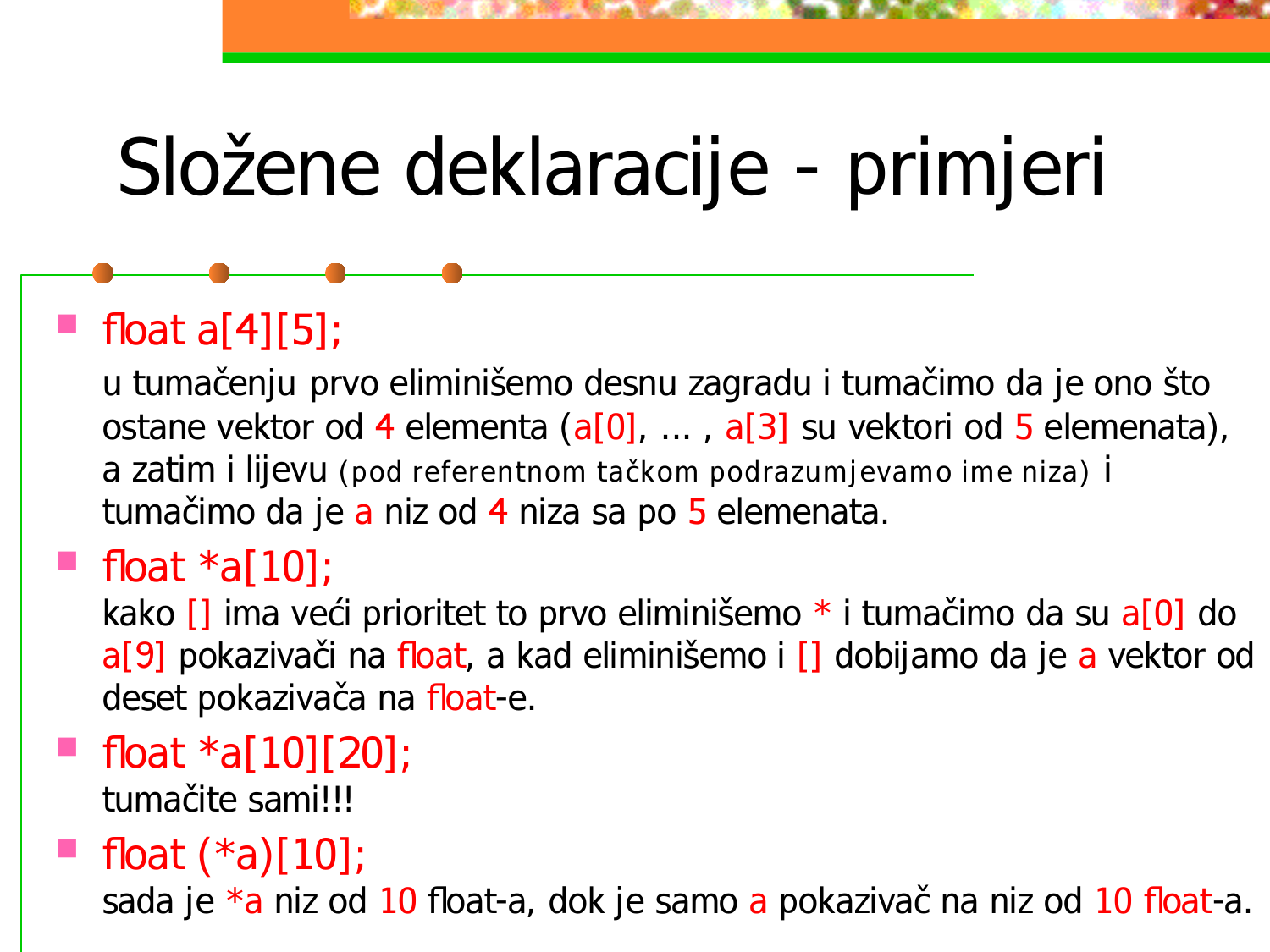

# Složene deklaracije - primjeri
float a[4][5];
u tumačenju prvo eliminišemo desnu zagradu i tumačimo da je ono što ostane vektor od 4 elementa (a[0], ... , a[3] su vektori od 5 elemenata), a zatim i lijevu (pod referentnom tačkom podrazumjevamo ime niza) i tumačimo da je a niz od 4 niza sa po 5 elemenata.
float *a[10];
kako [] ima veći prioritet to prvo eliminišemo * i tumačimo da su a[0] do a[9] pokazivači na float, a kad eliminišemo i [] dobijamo da je a vektor od deset pokazivača na float-e.
float *a[10][20];
tumačite sami!!!
float (*a)[10];
sada je *a niz od 10 float-a, dok je samo a pokazivač na niz od 10 float-a.